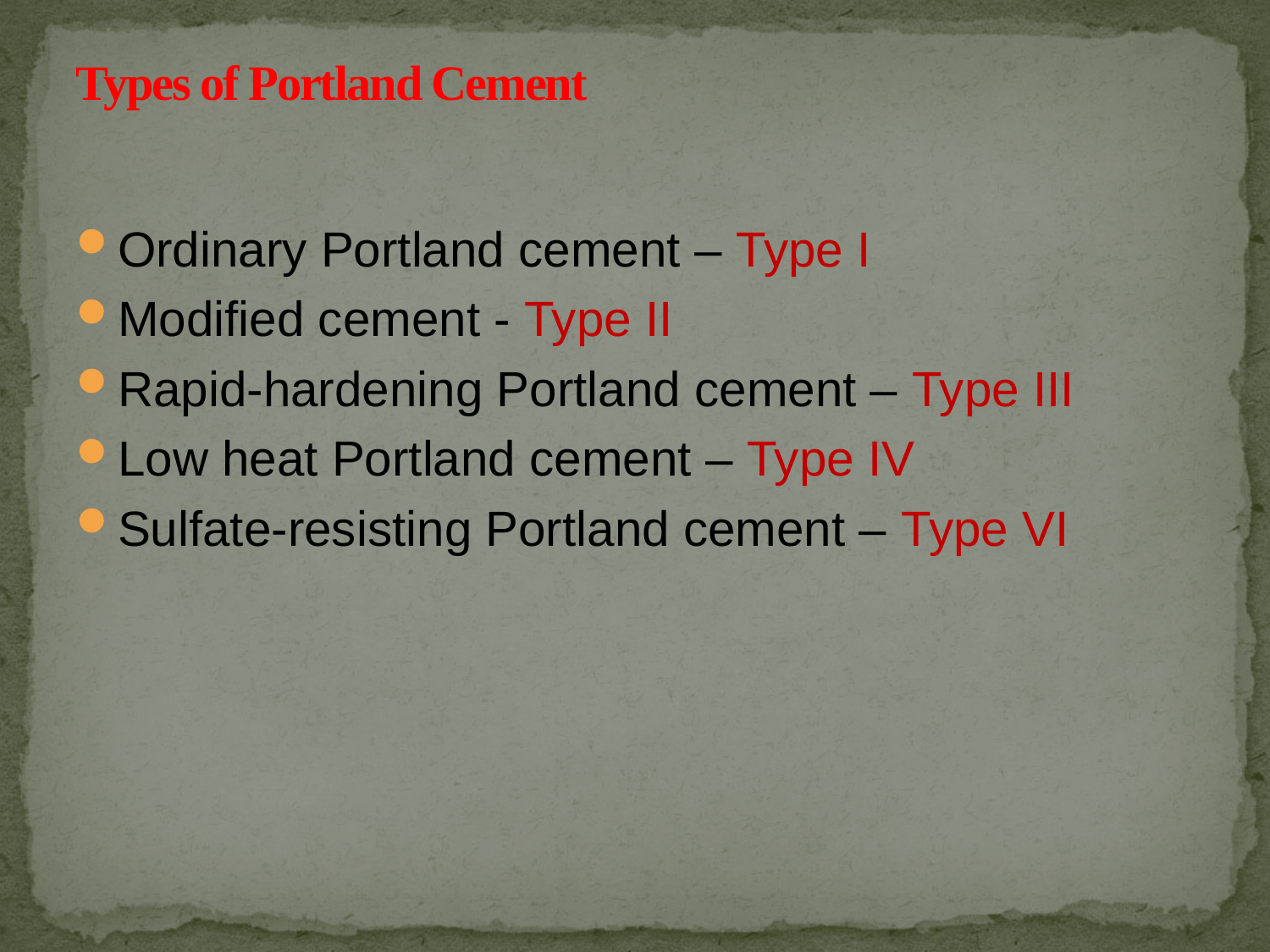

# Types of Portland Cement
Ordinary Portland cement – Type Ι
Modified cement - Type ΙΙ
Rapid-hardening Portland cement – Type ΙΙΙ
Low heat Portland cement – Type ΙV
Sulfate-resisting Portland cement – Type VI